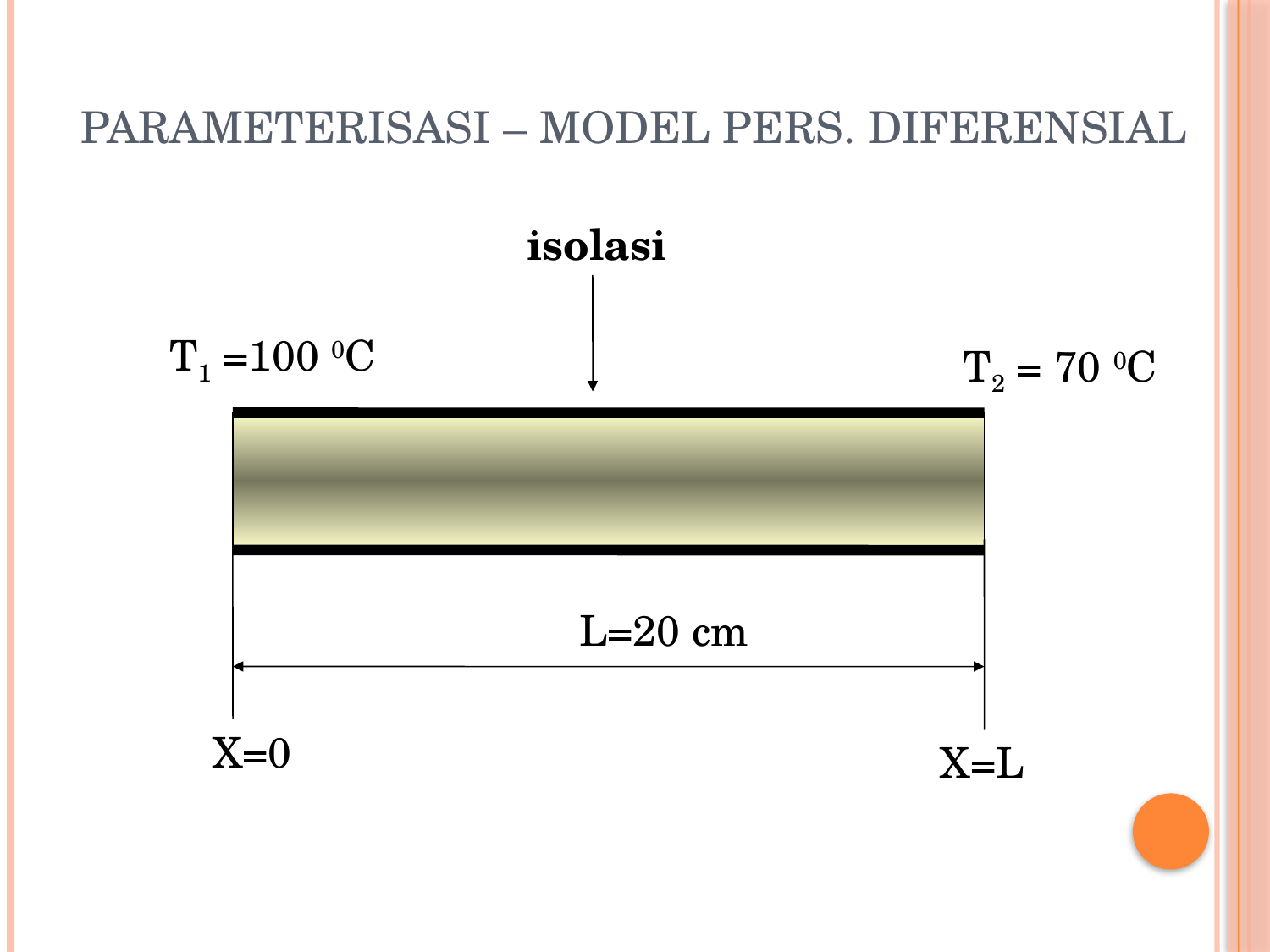

# Parameterisasi – Model Pers. Diferensial
isolasi

T1 =100 0C
T2 = 70 0C

L=20 cm

X=0
X=L